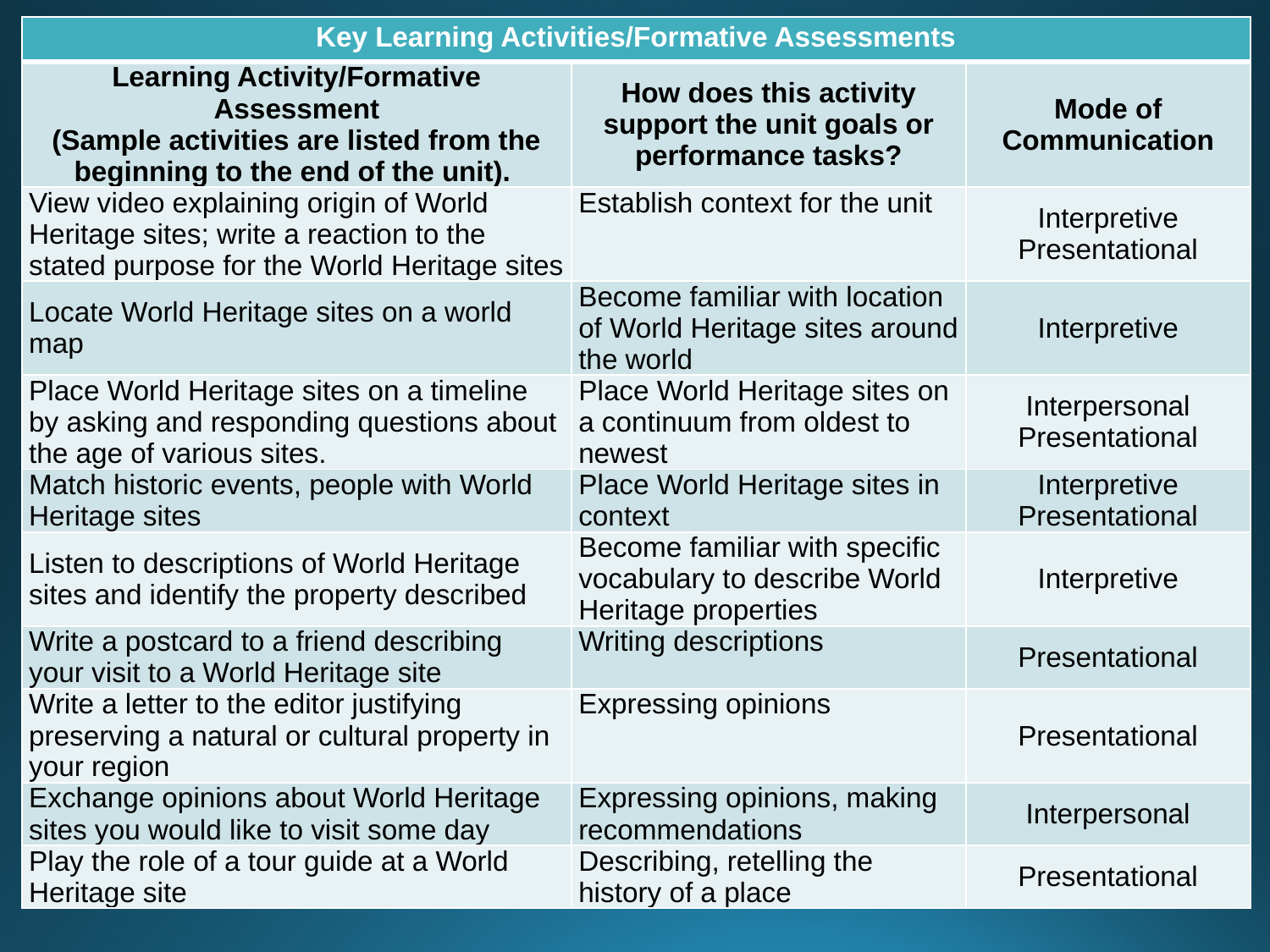

| Key Learning Activities/Formative Assessments |  |  |
| --- | --- | --- |
| Learning Activity/Formative Assessment (Sample activities are listed from the beginning to the end of the unit). | How does this activity support the unit goals or performance tasks? | Mode of Communication |
| View video explaining origin of World Heritage sites; write a reaction to the stated purpose for the World Heritage sites | Establish context for the unit | Interpretive Presentational |
| Locate World Heritage sites on a world map | Become familiar with location of World Heritage sites around the world | Interpretive |
| Place World Heritage sites on a timeline by asking and responding questions about the age of various sites. | Place World Heritage sites on a continuum from oldest to newest | Interpersonal Presentational |
| Match historic events, people with World Heritage sites | Place World Heritage sites in context | Interpretive Presentational |
| Listen to descriptions of World Heritage sites and identify the property described | Become familiar with specific vocabulary to describe World Heritage properties | Interpretive |
| Write a postcard to a friend describing your visit to a World Heritage site | Writing descriptions | Presentational |
| Write a letter to the editor justifying preserving a natural or cultural property in your region | Expressing opinions | Presentational |
| Exchange opinions about World Heritage sites you would like to visit some day | Expressing opinions, making recommendations | Interpersonal |
| Play the role of a tour guide at a World Heritage site | Describing, retelling the history of a place | Presentational |
17